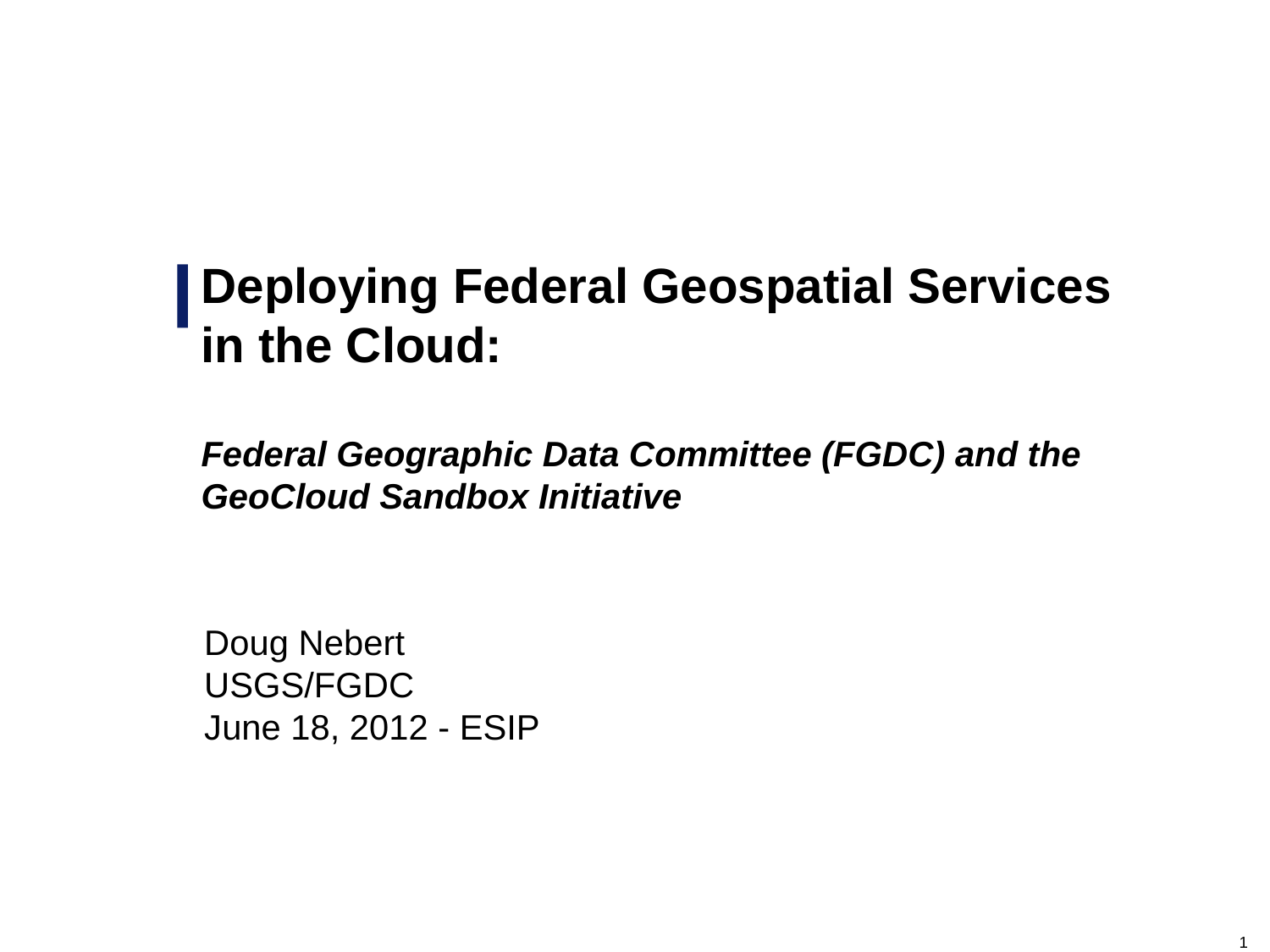

Deploying Federal Geospatial Services in the Cloud:

Federal Geographic Data Committee (FGDC) and the GeoCloud Sandbox Initiative

Doug Nebert
USGS/FGDC
June 18, 2012 - ESIP
Draft – For Official Use Only